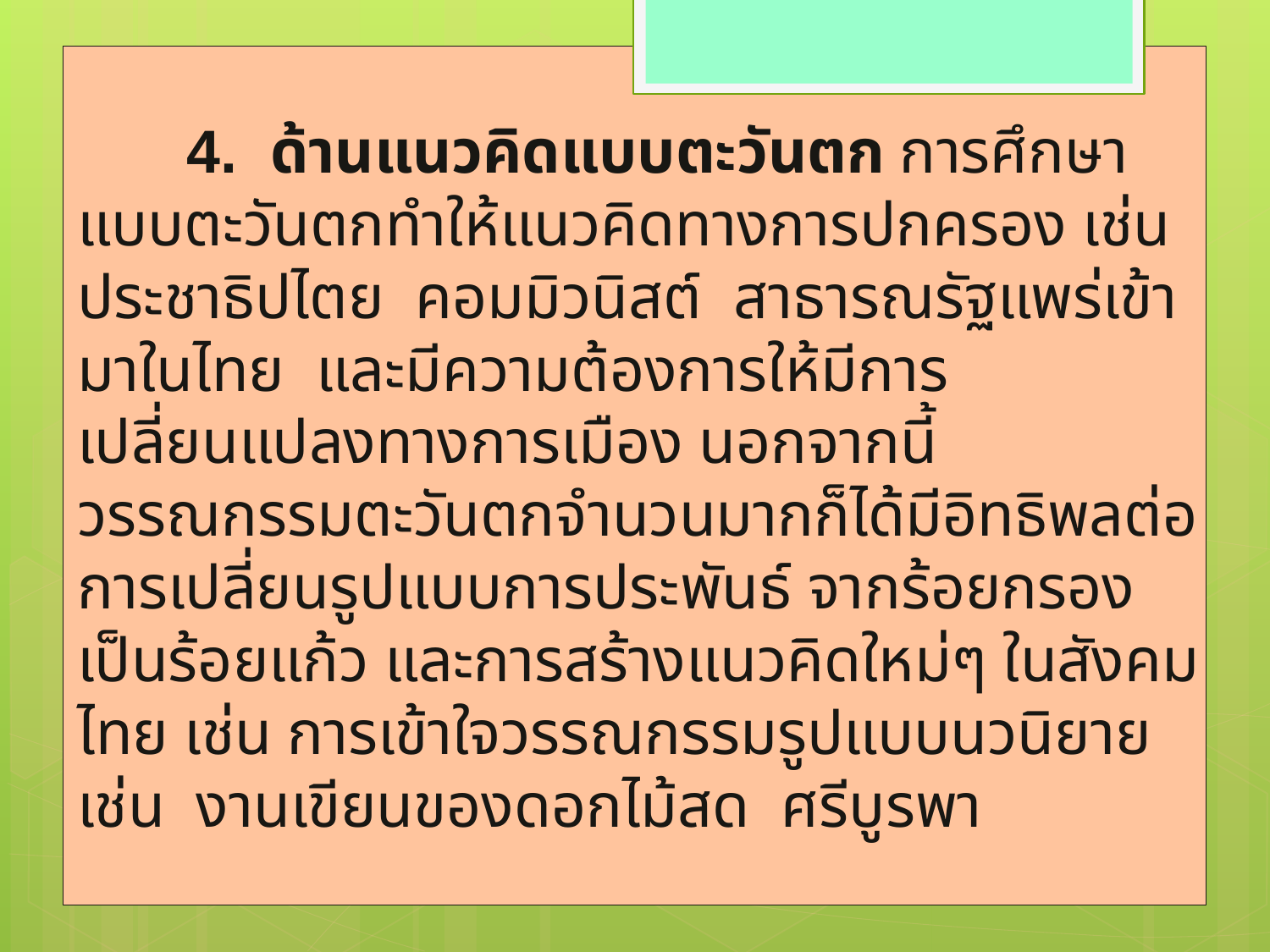

4.  ด้านแนวคิดแบบตะวันตก การศึกษาแบบตะวันตกทำให้แนวคิดทางการปกครอง เช่น  ประชาธิปไตย  คอมมิวนิสต์  สาธารณรัฐแพร่เข้ามาในไทย  และมีความต้องการให้มีการเปลี่ยนแปลงทางการเมือง นอกจากนี้ วรรณกรรมตะวันตกจำนวนมากก็ได้มีอิทธิพลต่อการเปลี่ยนรูปแบบการประพันธ์ จากร้อยกรองเป็นร้อยแก้ว และการสร้างแนวคิดใหม่ๆ ในสังคมไทย เช่น การเข้าใจวรรณกรรมรูปแบบนวนิยาย  เช่น  งานเขียนของดอกไม้สด  ศรีบูรพา